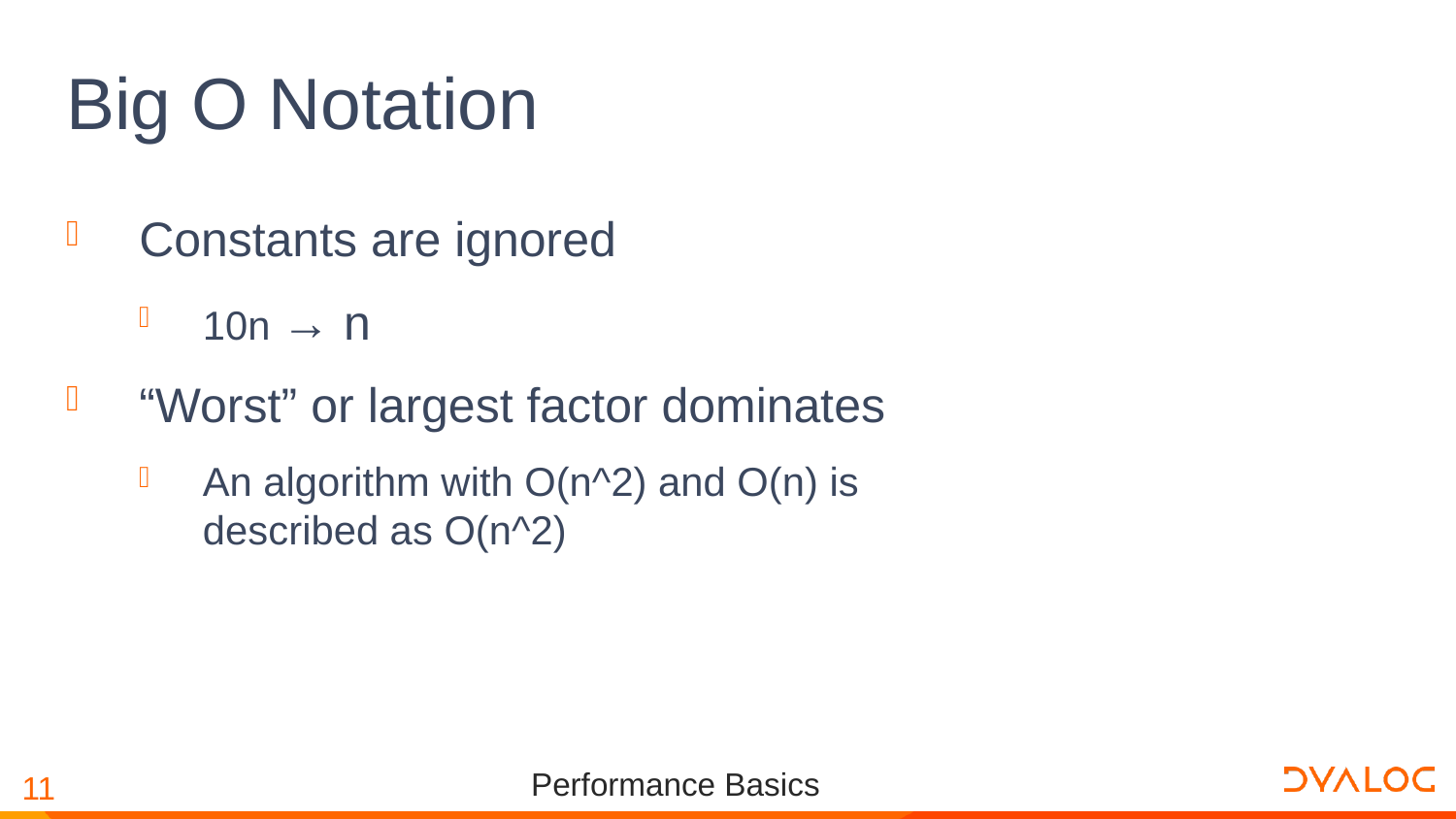

# Big O Notation
Constants are ignored
10n → n
“Worst” or largest factor dominates
An algorithm with O(n^2) and O(n) is described as O(n^2)